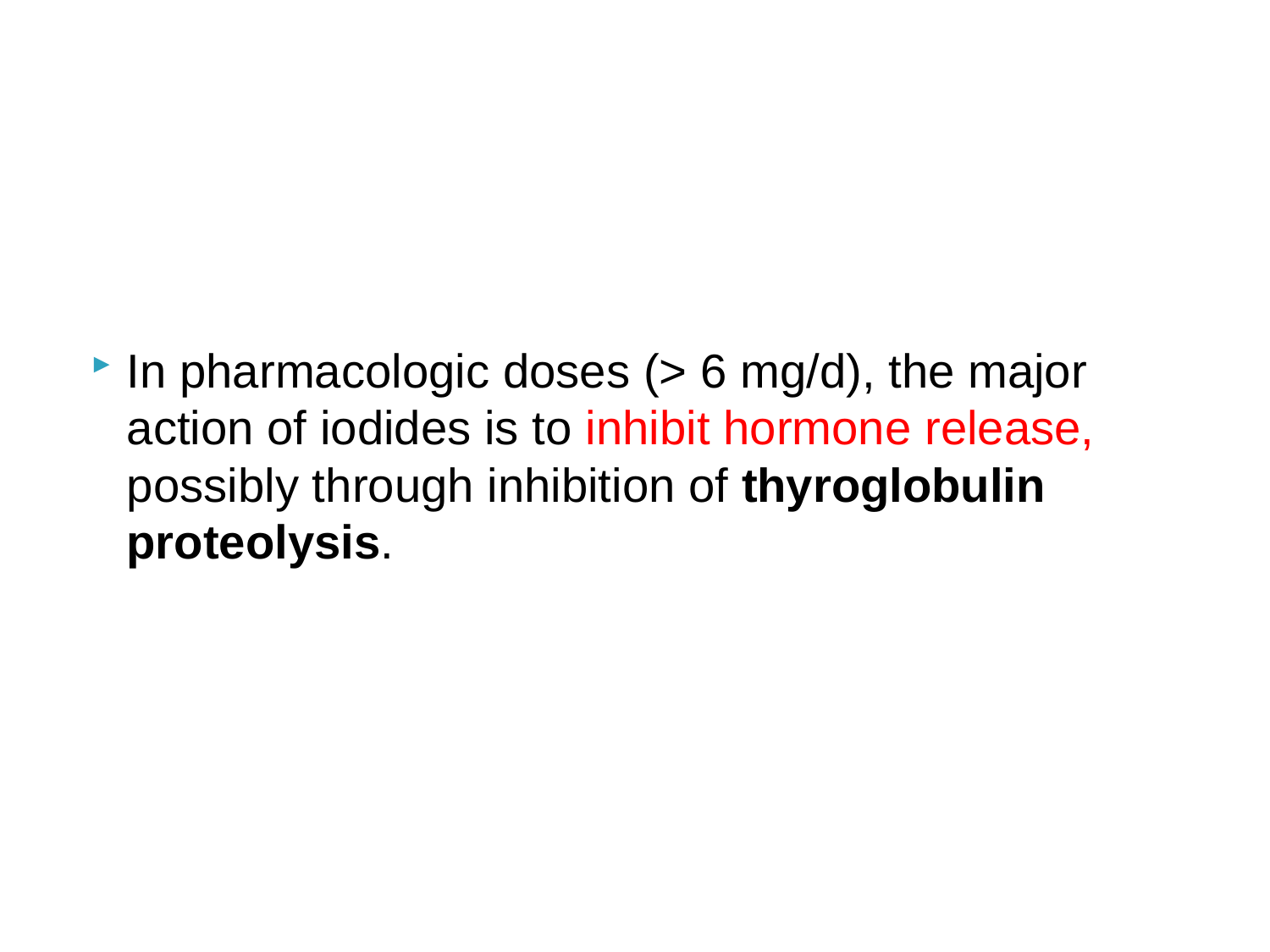

#

In pharmacologic doses (> 6 mg/d), the major action of iodides is to inhibit hormone release, possibly through inhibition of thyroglobulin proteolysis.